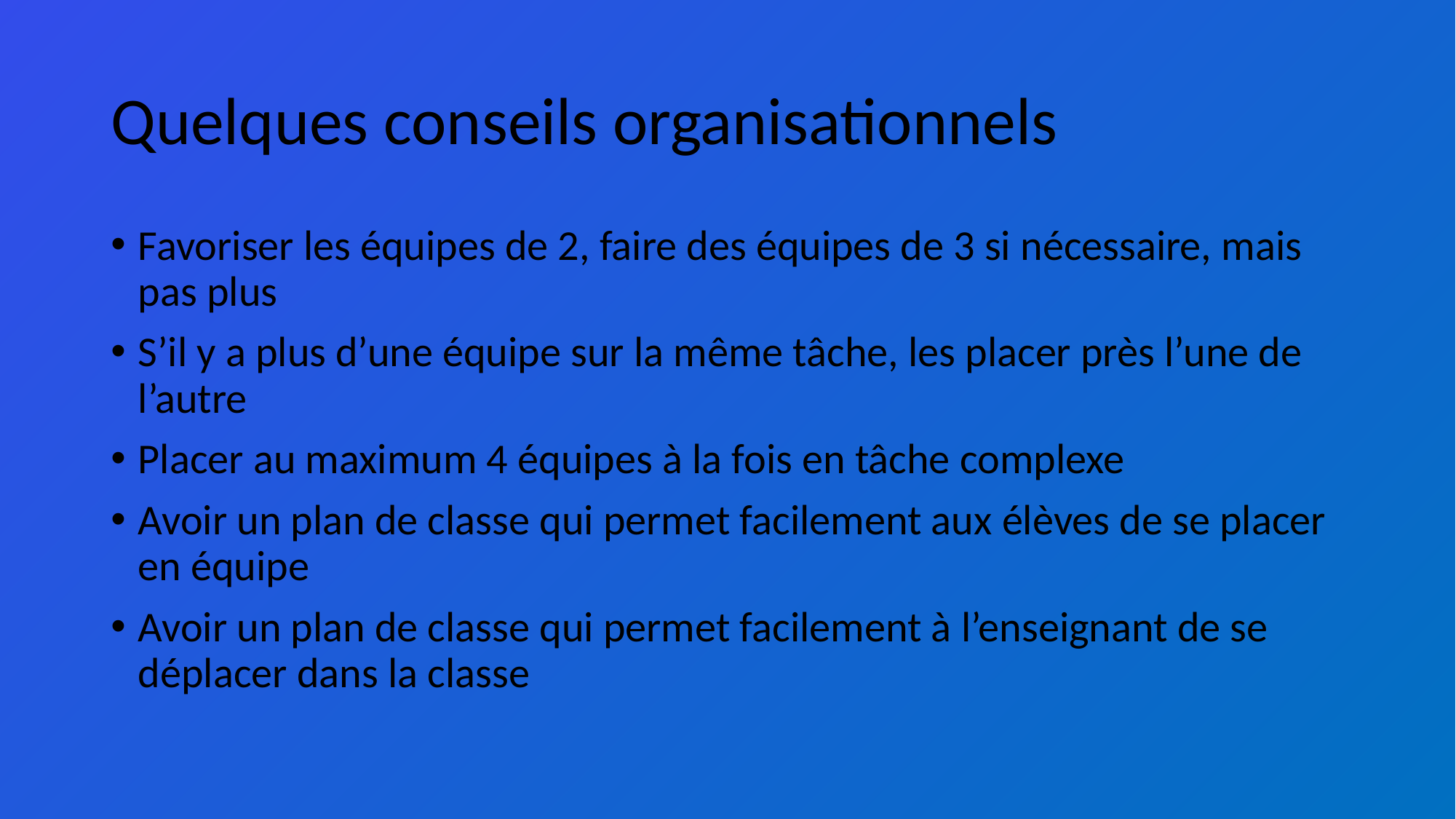

# Quelques conseils organisationnels
Favoriser les équipes de 2, faire des équipes de 3 si nécessaire, mais pas plus
S’il y a plus d’une équipe sur la même tâche, les placer près l’une de l’autre
Placer au maximum 4 équipes à la fois en tâche complexe
Avoir un plan de classe qui permet facilement aux élèves de se placer en équipe
Avoir un plan de classe qui permet facilement à l’enseignant de se déplacer dans la classe